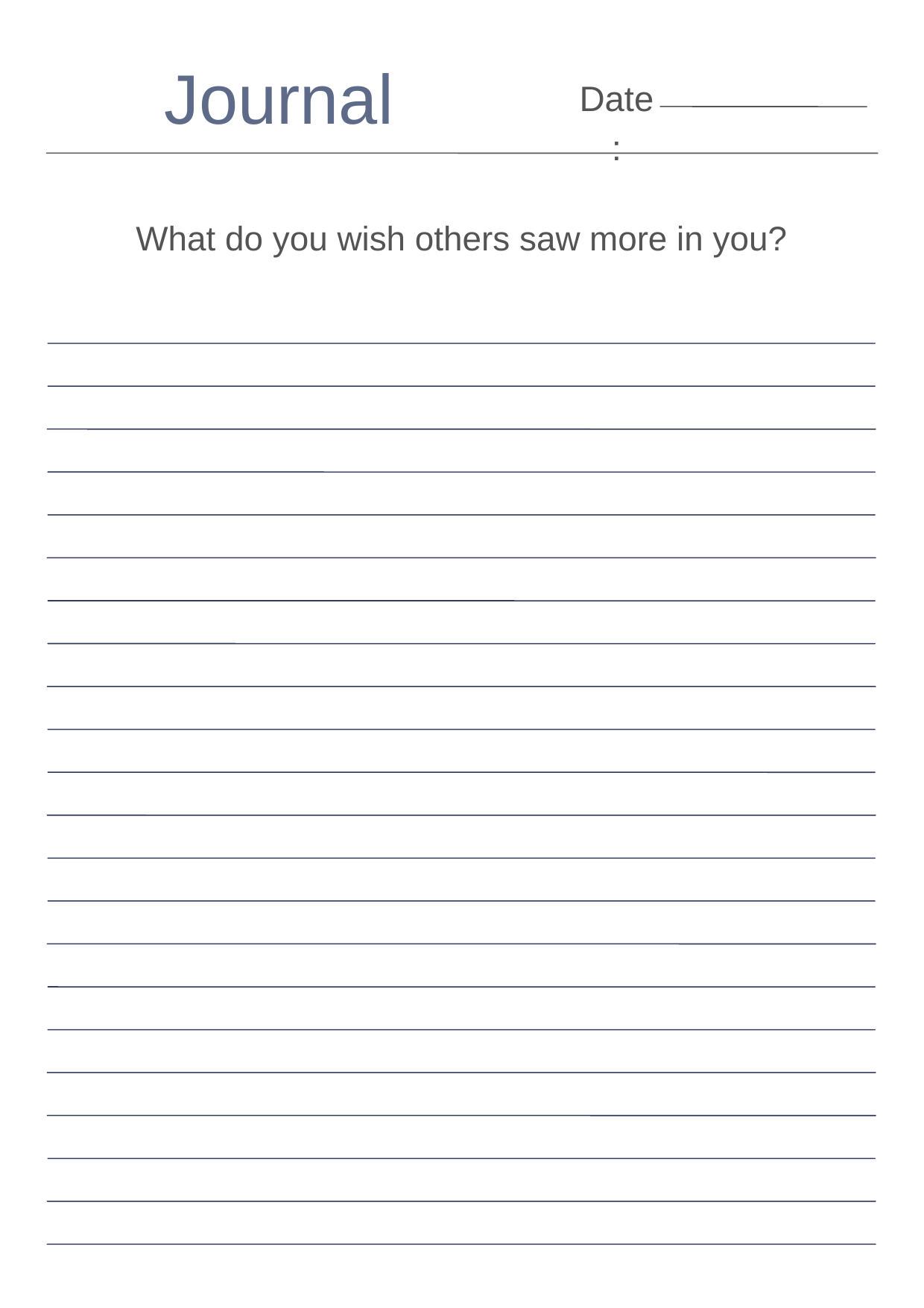

Journal
Date:

What do you wish others saw more in you?